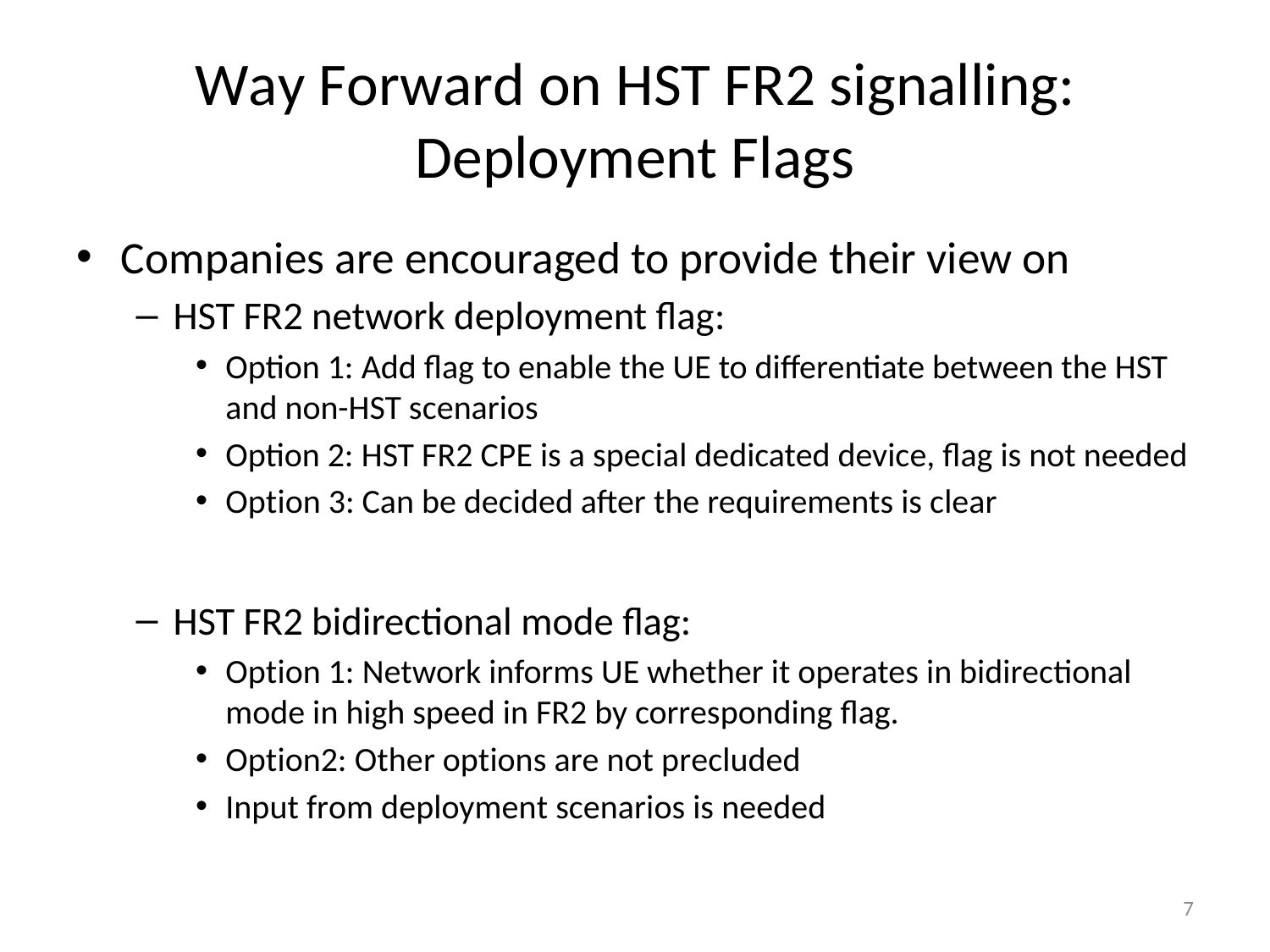

# Way Forward on HST FR2 signalling: Deployment Flags
Companies are encouraged to provide their view on
HST FR2 network deployment flag:
Option 1: Add flag to enable the UE to differentiate between the HST and non-HST scenarios
Option 2: HST FR2 CPE is a special dedicated device, flag is not needed
Option 3: Can be decided after the requirements is clear

HST FR2 bidirectional mode flag:
Option 1: Network informs UE whether it operates in bidirectional mode in high speed in FR2 by corresponding flag.
Option2: Other options are not precluded
Input from deployment scenarios is needed
7